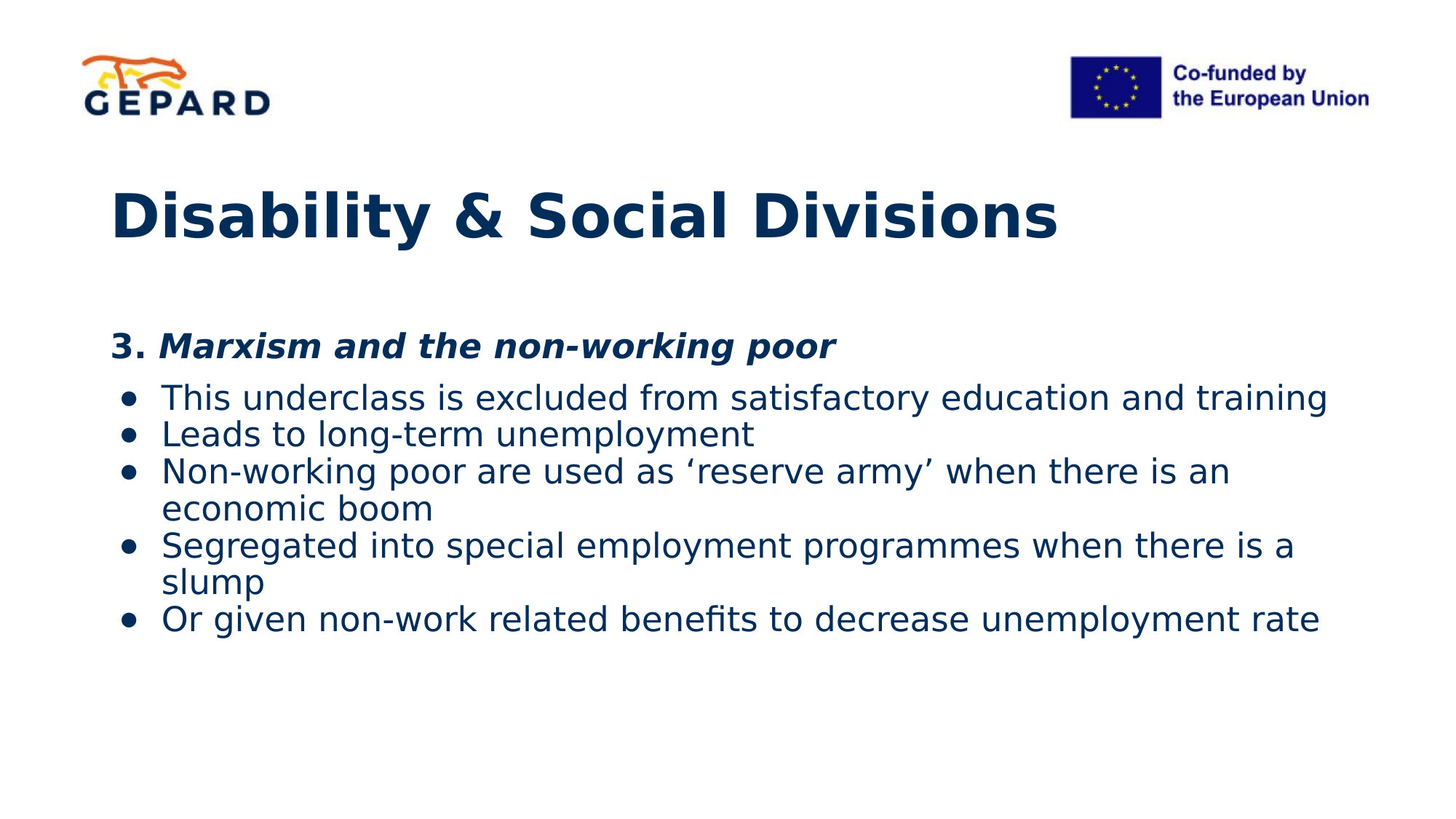

# Disability & Social Divisions
3. Marxism and the non-working poor
This underclass is excluded from satisfactory education and training
Leads to long-term unemployment
Non-working poor are used as ‘reserve army’ when there is an economic boom
Segregated into special employment programmes when there is a slump
Or given non-work related benefits to decrease unemployment rate